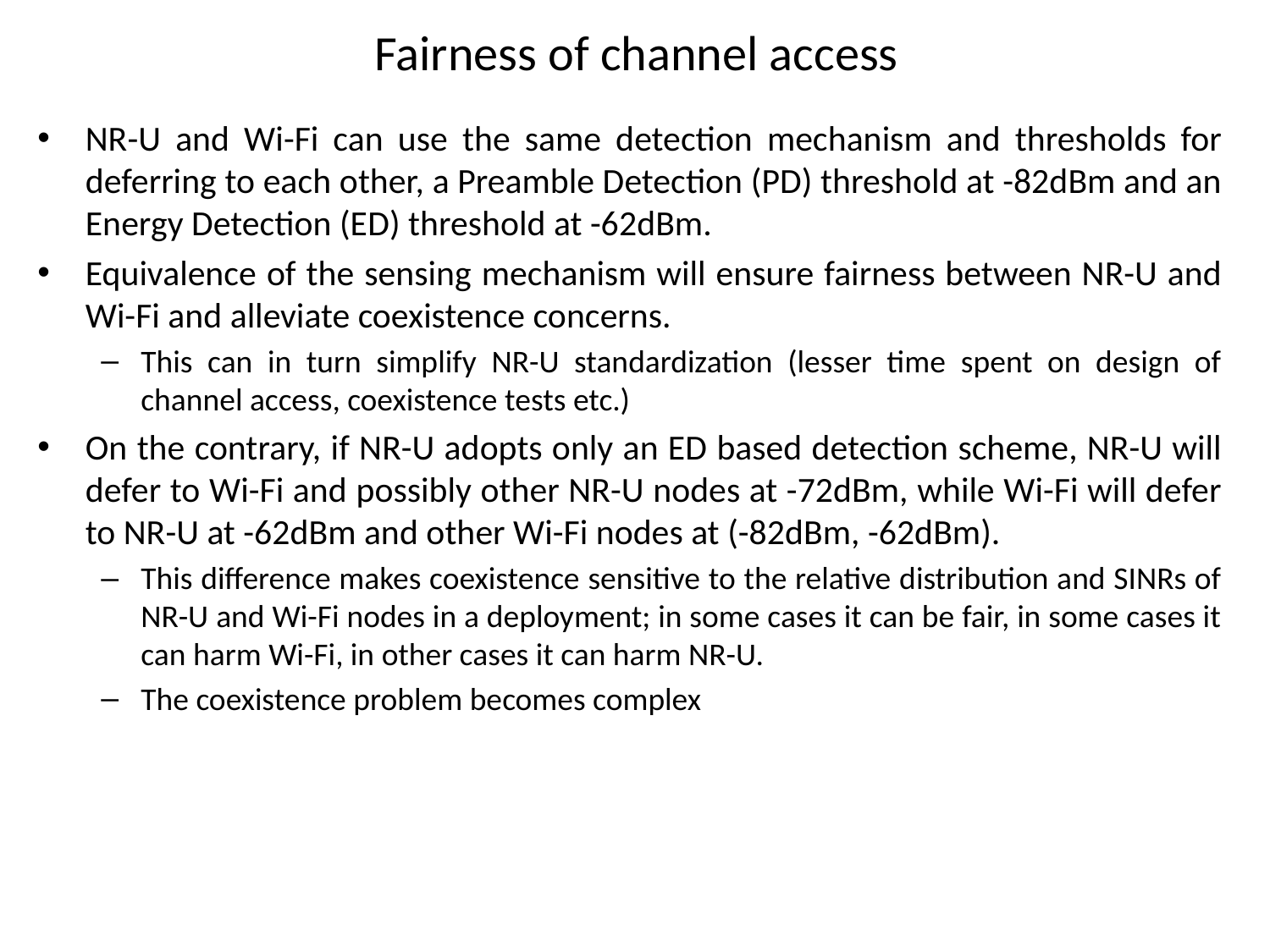

# Fairness of channel access

NR-U and Wi-Fi can use the same detection mechanism and thresholds for deferring to each other, a Preamble Detection (PD) threshold at -82dBm and an Energy Detection (ED) threshold at -62dBm.
Equivalence of the sensing mechanism will ensure fairness between NR-U and Wi-Fi and alleviate coexistence concerns.
This can in turn simplify NR-U standardization (lesser time spent on design of channel access, coexistence tests etc.)
On the contrary, if NR-U adopts only an ED based detection scheme, NR-U will defer to Wi-Fi and possibly other NR-U nodes at -72dBm, while Wi-Fi will defer to NR-U at -62dBm and other Wi-Fi nodes at (-82dBm, -62dBm).
This difference makes coexistence sensitive to the relative distribution and SINRs of NR-U and Wi-Fi nodes in a deployment; in some cases it can be fair, in some cases it can harm Wi-Fi, in other cases it can harm NR-U.
The coexistence problem becomes complex